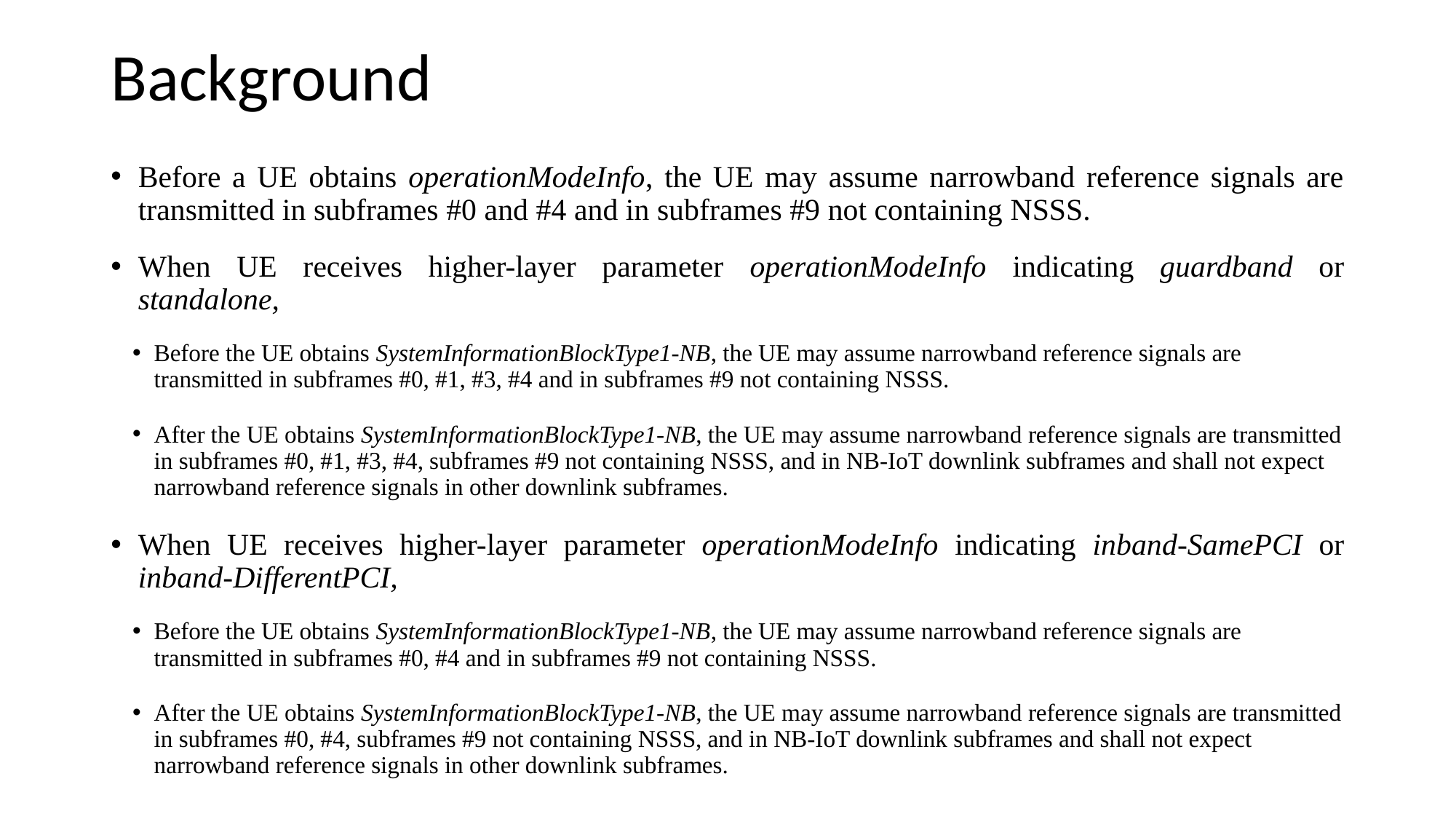

# Background
Before a UE obtains operationModeInfo, the UE may assume narrowband reference signals are transmitted in subframes #0 and #4 and in subframes #9 not containing NSSS.
When UE receives higher-layer parameter operationModeInfo indicating guardband or standalone,
Before the UE obtains SystemInformationBlockType1-NB, the UE may assume narrowband reference signals are transmitted in subframes #0, #1, #3, #4 and in subframes #9 not containing NSSS.
After the UE obtains SystemInformationBlockType1-NB, the UE may assume narrowband reference signals are transmitted in subframes #0, #1, #3, #4, subframes #9 not containing NSSS, and in NB-IoT downlink subframes and shall not expect narrowband reference signals in other downlink subframes.
When UE receives higher-layer parameter operationModeInfo indicating inband-SamePCI or inband-DifferentPCI,
Before the UE obtains SystemInformationBlockType1-NB, the UE may assume narrowband reference signals are transmitted in subframes #0, #4 and in subframes #9 not containing NSSS.
After the UE obtains SystemInformationBlockType1-NB, the UE may assume narrowband reference signals are transmitted in subframes #0, #4, subframes #9 not containing NSSS, and in NB-IoT downlink subframes and shall not expect narrowband reference signals in other downlink subframes.